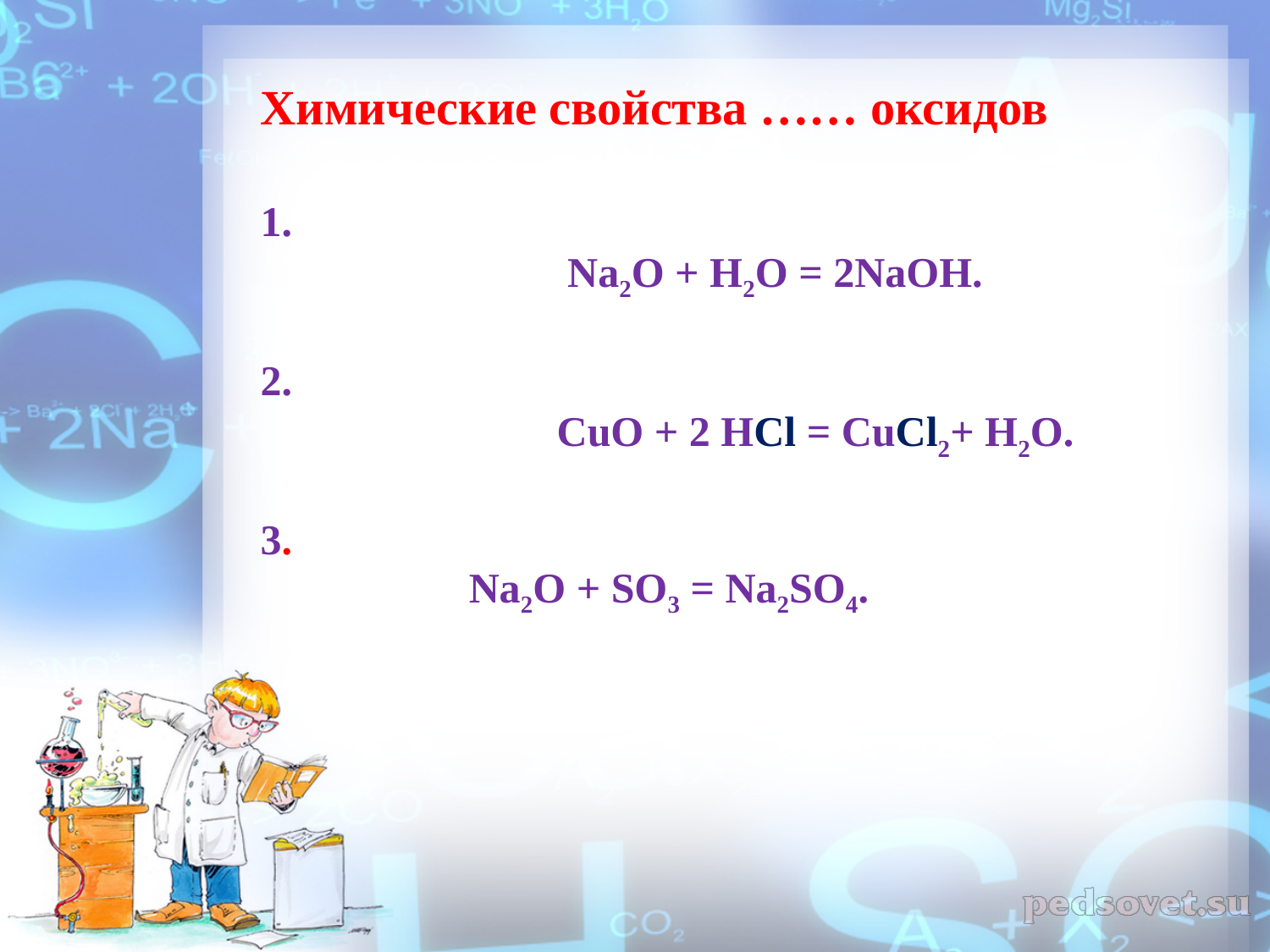

Химические свойства …… оксидов

1.
                             Na2O + H2O = 2NaOH.

2.
                            CuO + 2 HCl = CuCl2+ H2O.

3.

Na2O + SO3 = Na2SO4.